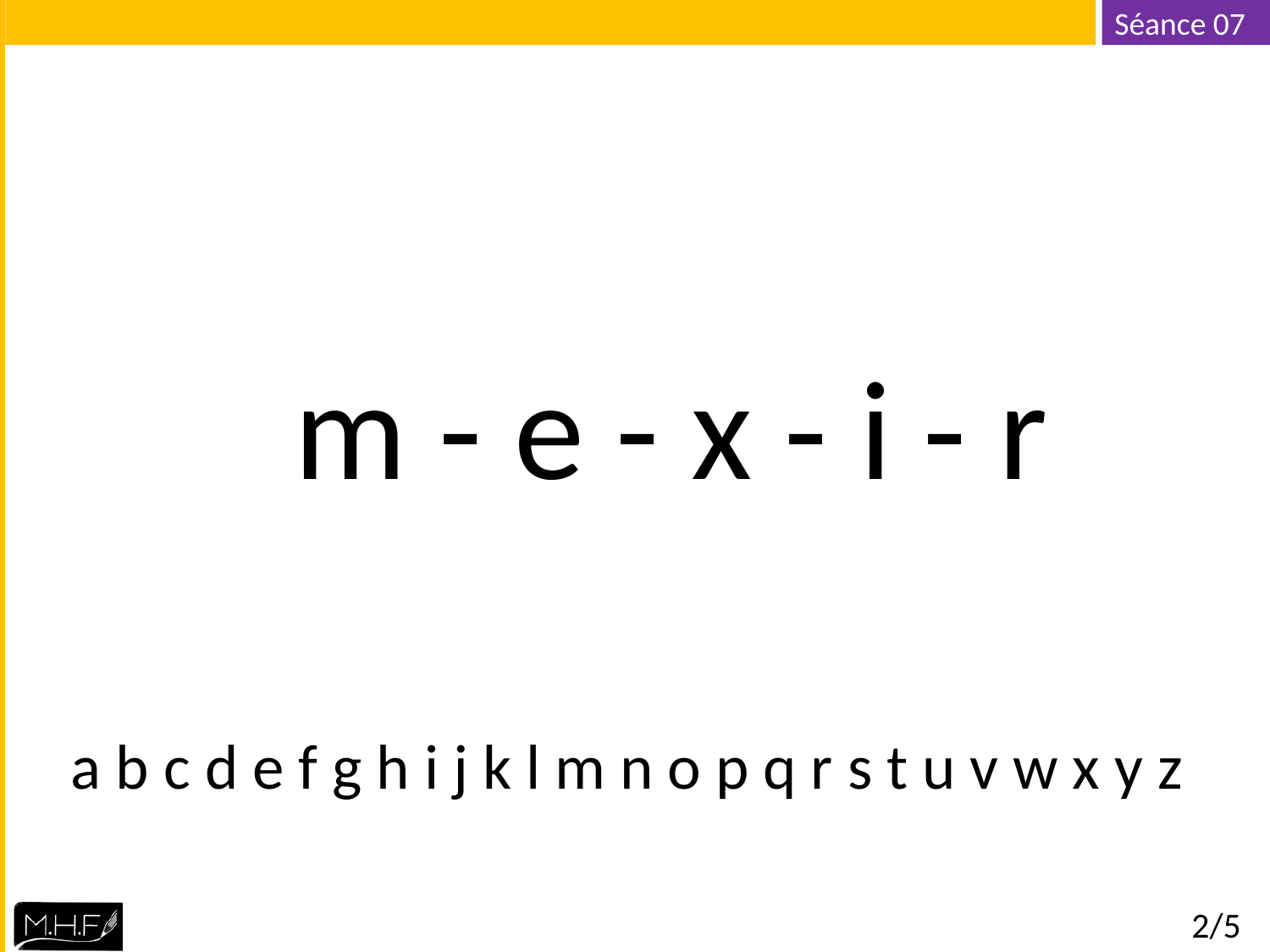

m - e - x - i - r
a b c d e f g h i j k l m n o p q r s t u v w x y z
2/5